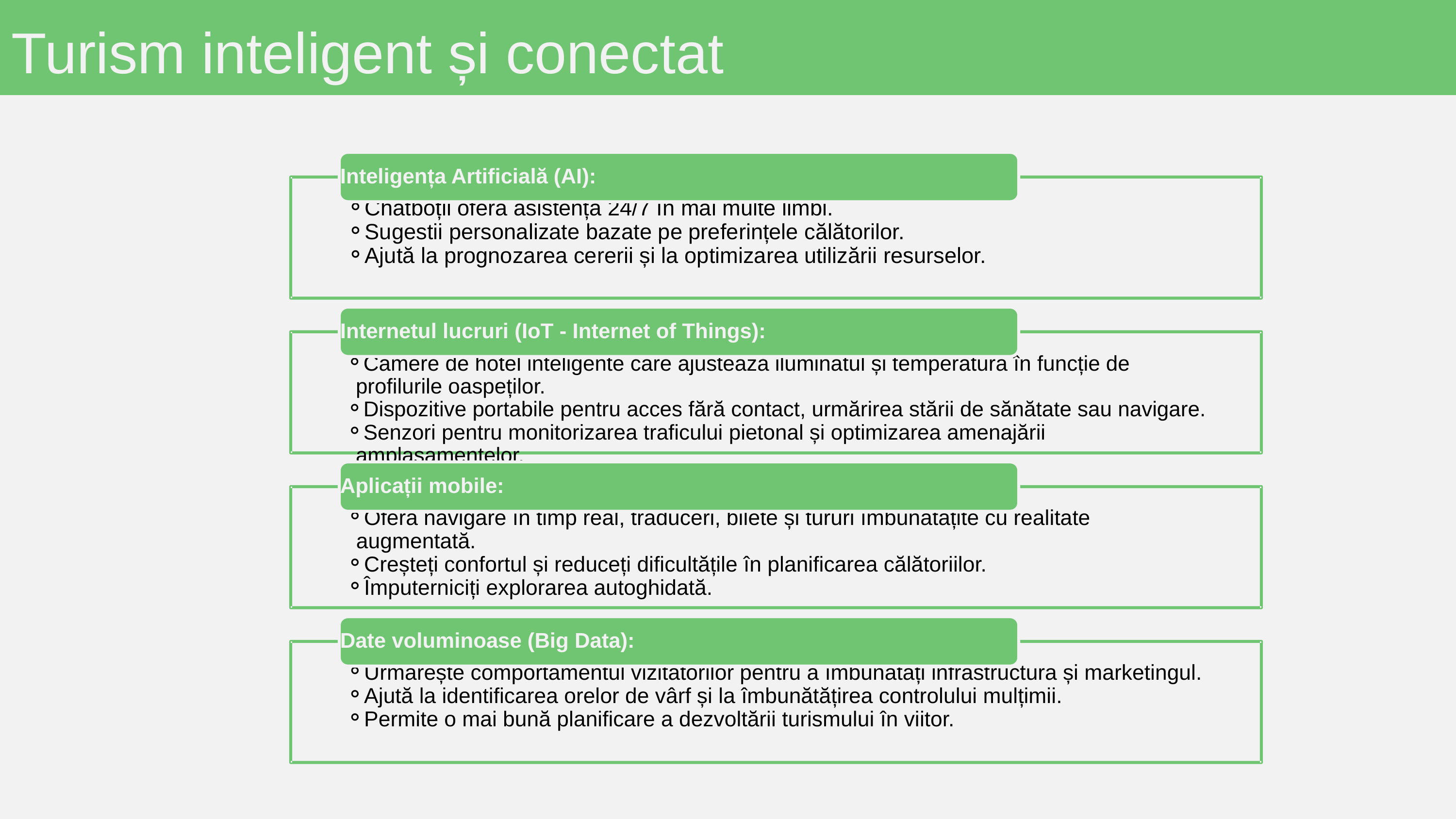

Turism inteligent și conectat

Inteligența Artificială (AI):

Chatboții oferă asistență 24/7 în mai multe limbi.
Sugestii personalizate bazate pe preferințele călătorilor.
Ajută la prognozarea cererii și la optimizarea utilizării resurselor.

Internetul lucruri (IoT - Internet of Things):

Camere de hotel inteligente care ajustează iluminatul și temperatura în funcție de profilurile oaspeților.
Dispozitive portabile pentru acces fără contact, urmărirea stării de sănătate sau navigare.
Senzori pentru monitorizarea traficului pietonal și optimizarea amenajării amplasamentelor.

Aplicații mobile:

Oferă navigare în timp real, traduceri, bilete și tururi îmbunătățite cu realitate augmentată.
Creșteți confortul și reduceți dificultățile în planificarea călătoriilor.
Împuterniciți explorarea autoghidată.

Date voluminoase (Big Data):

Urmărește comportamentul vizitatorilor pentru a îmbunătăți infrastructura și marketingul.
Ajută la identificarea orelor de vârf și la îmbunătățirea controlului mulțimii.
Permite o mai bună planificare a dezvoltării turismului în viitor.